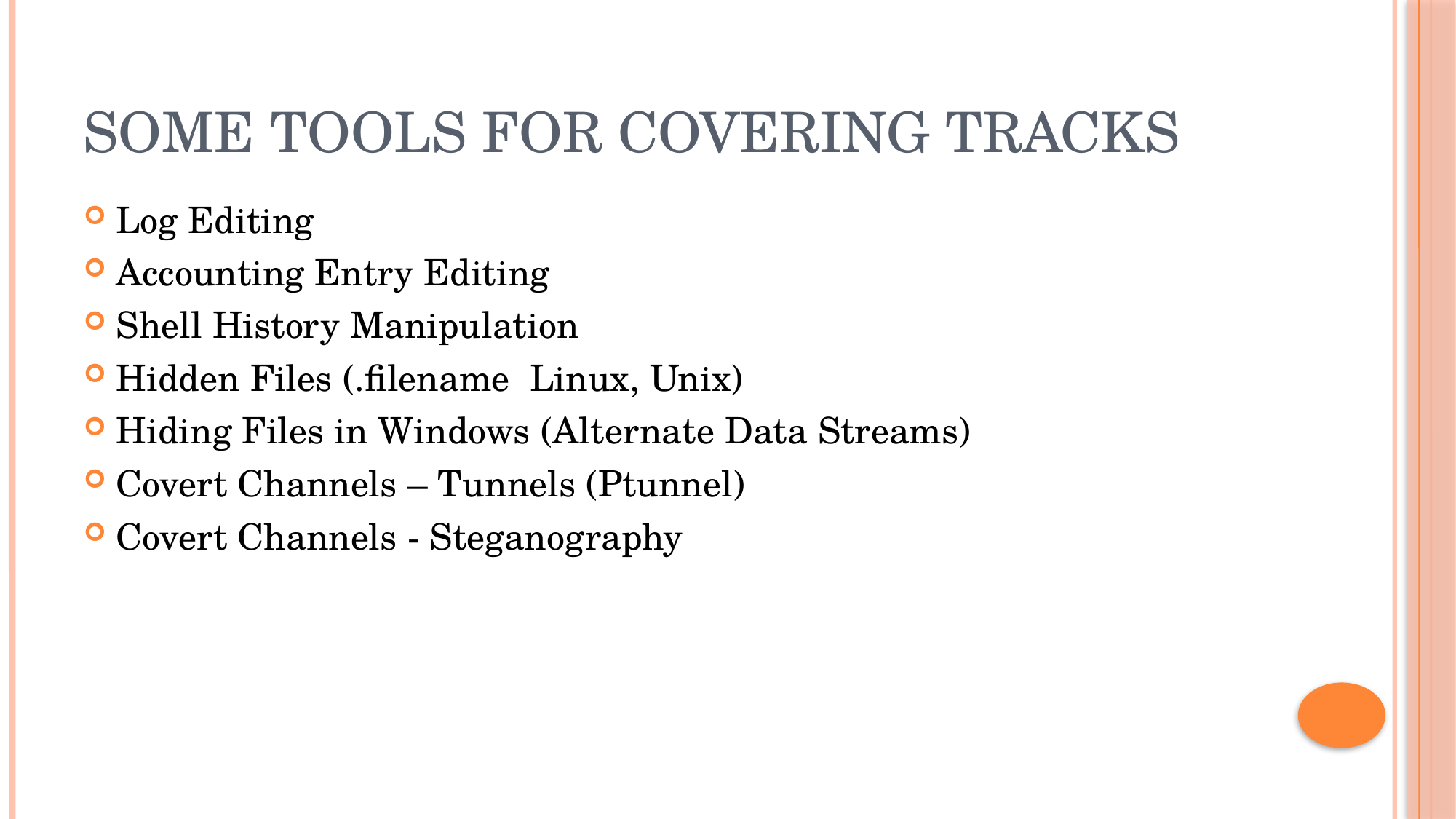

# Some Tools for Covering Tracks
Log Editing
Accounting Entry Editing
Shell History Manipulation
Hidden Files (.filename  Linux, Unix)
Hiding Files in Windows (Alternate Data Streams)
Covert Channels – Tunnels (Ptunnel)
Covert Channels - Steganography